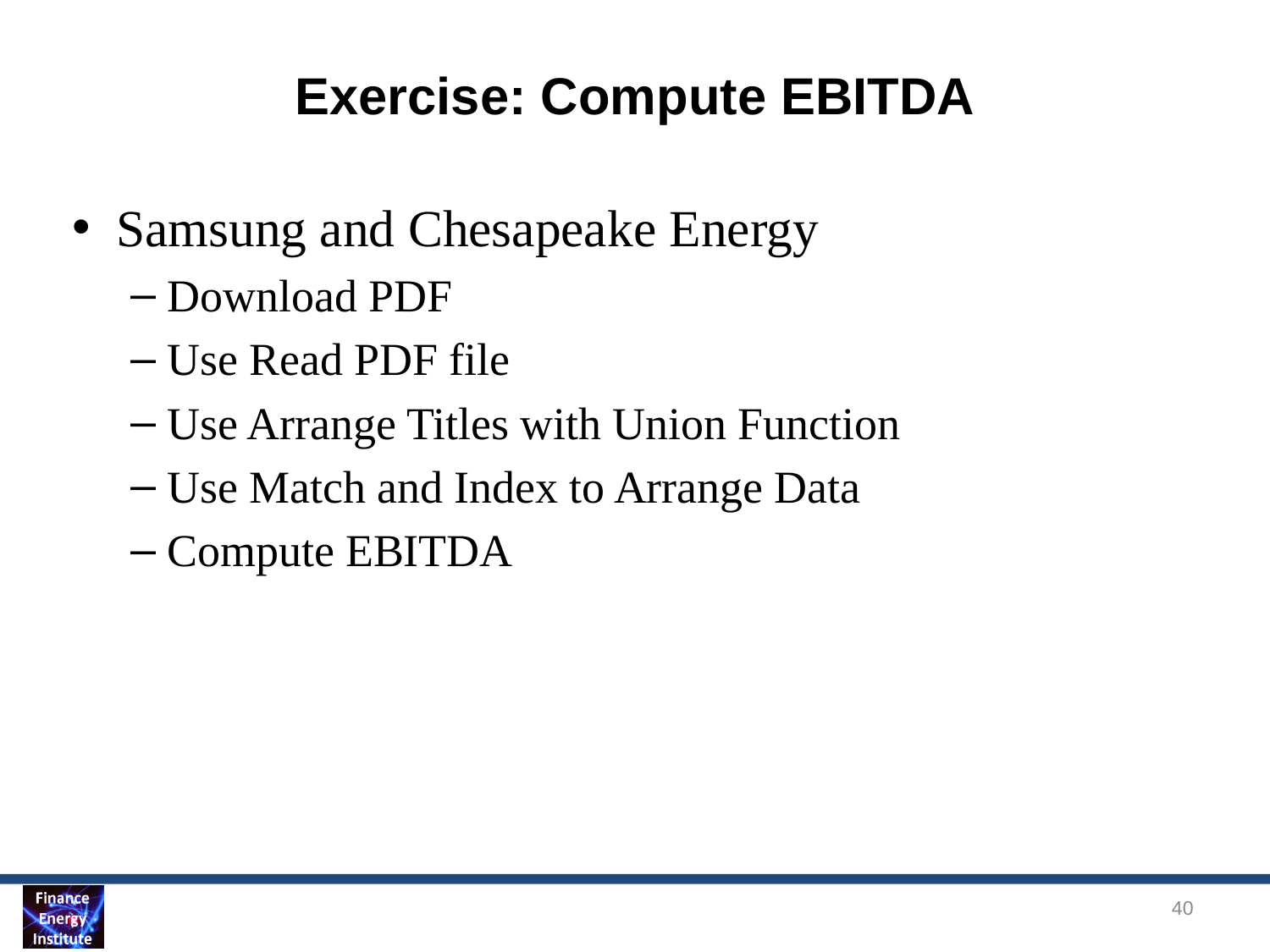

# Exercise: Compute EBITDA
Samsung and Chesapeake Energy
Download PDF
Use Read PDF file
Use Arrange Titles with Union Function
Use Match and Index to Arrange Data
Compute EBITDA
40